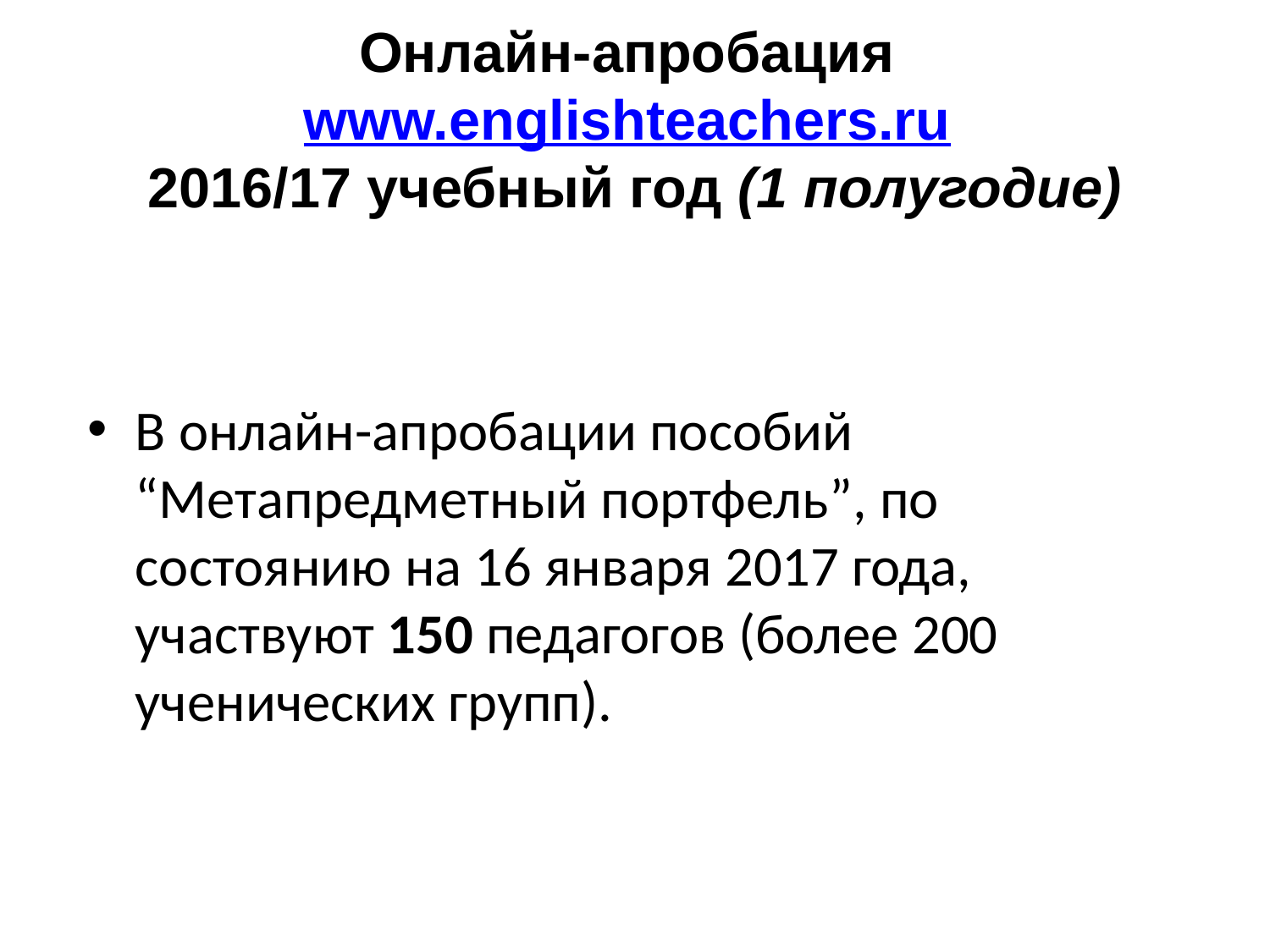

# Онлайн-апробация www.englishteachers.ru 2016/17 учебный год (1 полугодие)
В онлайн-апробации пособий “Метапредметный портфель”, по состоянию на 16 января 2017 года, участвуют 150 педагогов (более 200 ученических групп).